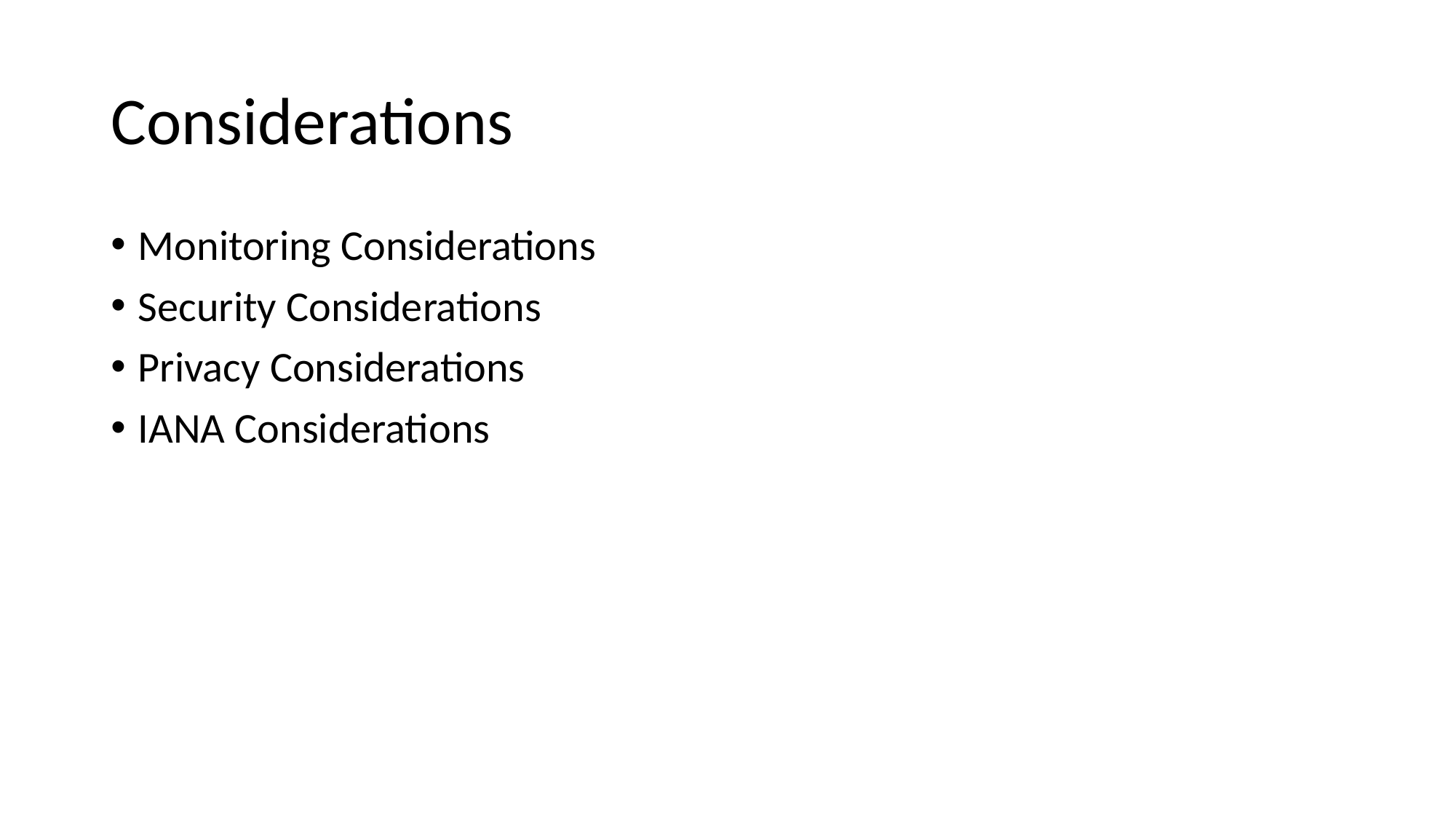

# Considerations
Monitoring Considerations
Security Considerations
Privacy Considerations
IANA Considerations